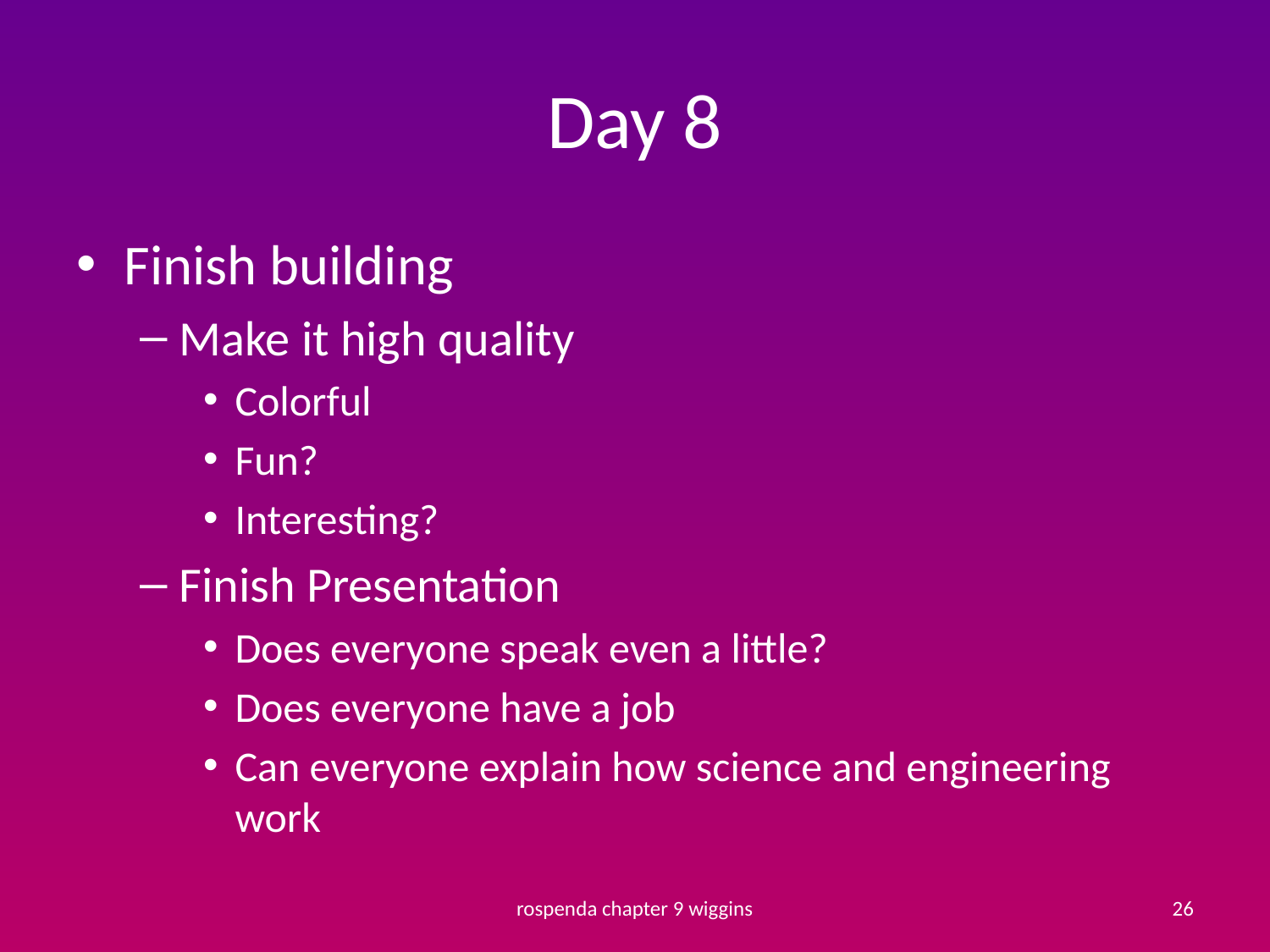

# Day 8
Finish building
Make it high quality
Colorful
Fun?
Interesting?
Finish Presentation
Does everyone speak even a little?
Does everyone have a job
Can everyone explain how science and engineering work

rospenda chapter 9 wiggins
26